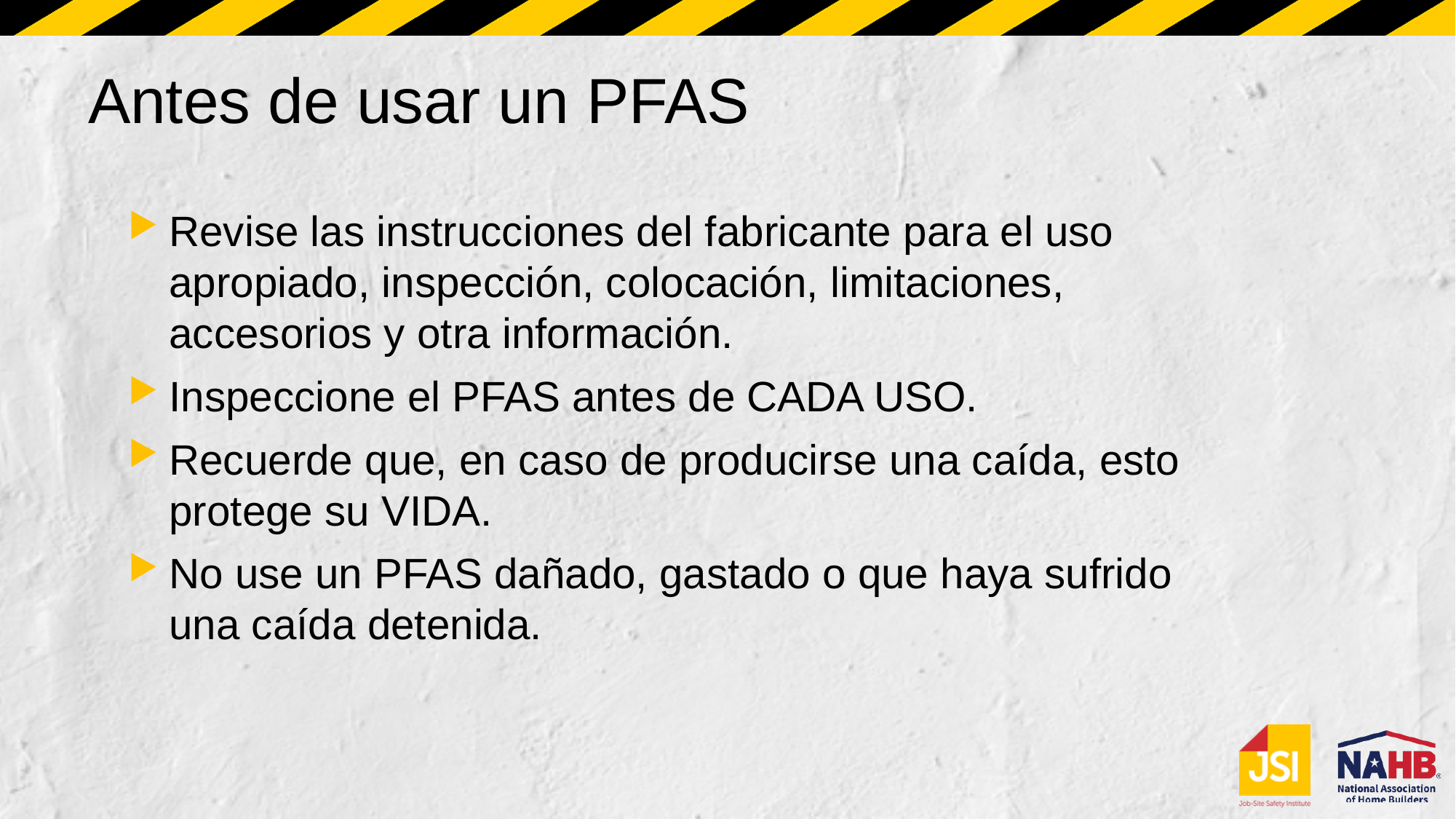

# Antes de usar un PFAS
Revise las instrucciones del fabricante para el uso apropiado, inspección, colocación, limitaciones, accesorios y otra información.
Inspeccione el PFAS antes de CADA USO.
Recuerde que, en caso de producirse una caída, esto protege su VIDA.
No use un PFAS dañado, gastado o que haya sufrido una caída detenida.